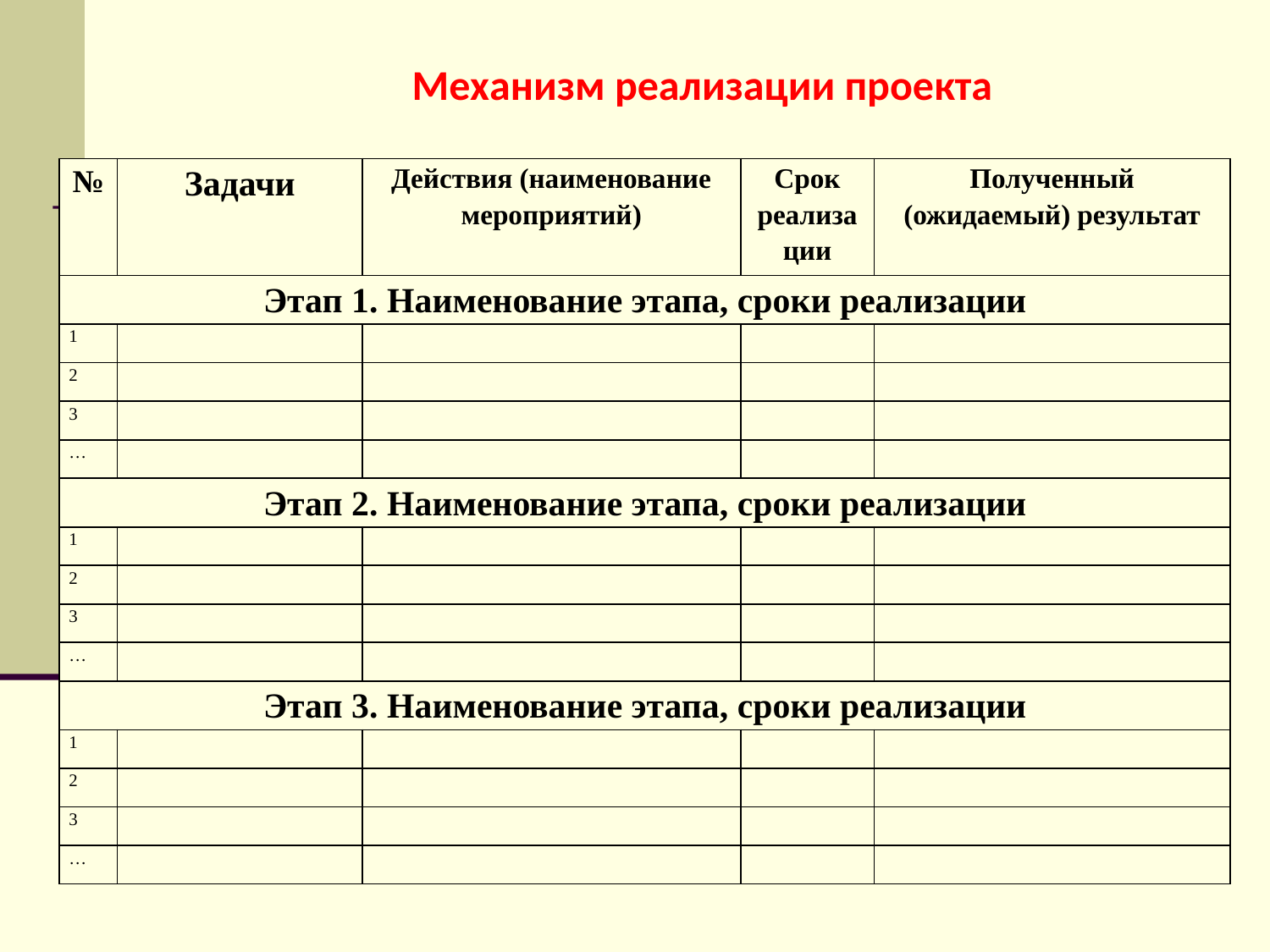

Механизм реализации проекта

| № | Задачи | Действия (наименование мероприятий) | Срок реализации | Полученный (ожидаемый) результат |
| --- | --- | --- | --- | --- |
| Этап 1. Наименование этапа, сроки реализации |  |  |  |  |
| 1 |  |  |  |  |
| 2 |  |  |  |  |
| 3 |  |  |  |  |
| … |  |  |  |  |
| Этап 2. Наименование этапа, сроки реализации |  |  |  |  |
| 1 |  |  |  |  |
| 2 |  |  |  |  |
| 3 |  |  |  |  |
| … |  |  |  |  |
| Этап 3. Наименование этапа, сроки реализации |  |  |  |  |
| 1 |  |  |  |  |
| 2 |  |  |  |  |
| 3 |  |  |  |  |
| … |  |  |  |  |